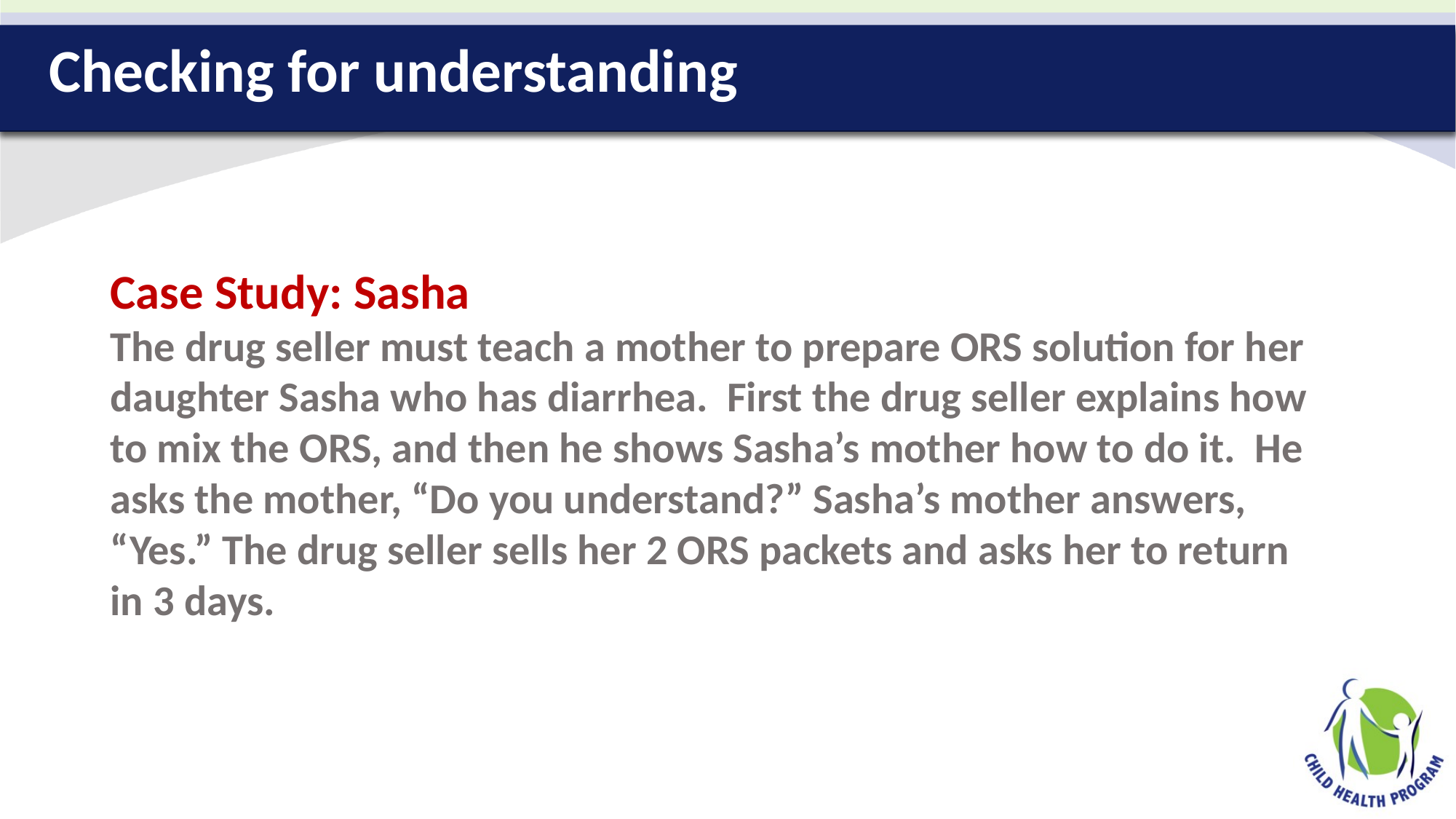

# Checking for understanding
Case Study: Sasha
The drug seller must teach a mother to prepare ORS solution for her daughter Sasha who has diarrhea.  First the drug seller explains how to mix the ORS, and then he shows Sasha’s mother how to do it.  He asks the mother, “Do you understand?” Sasha’s mother answers, “Yes.” The drug seller sells her 2 ORS packets and asks her to return in 3 days.